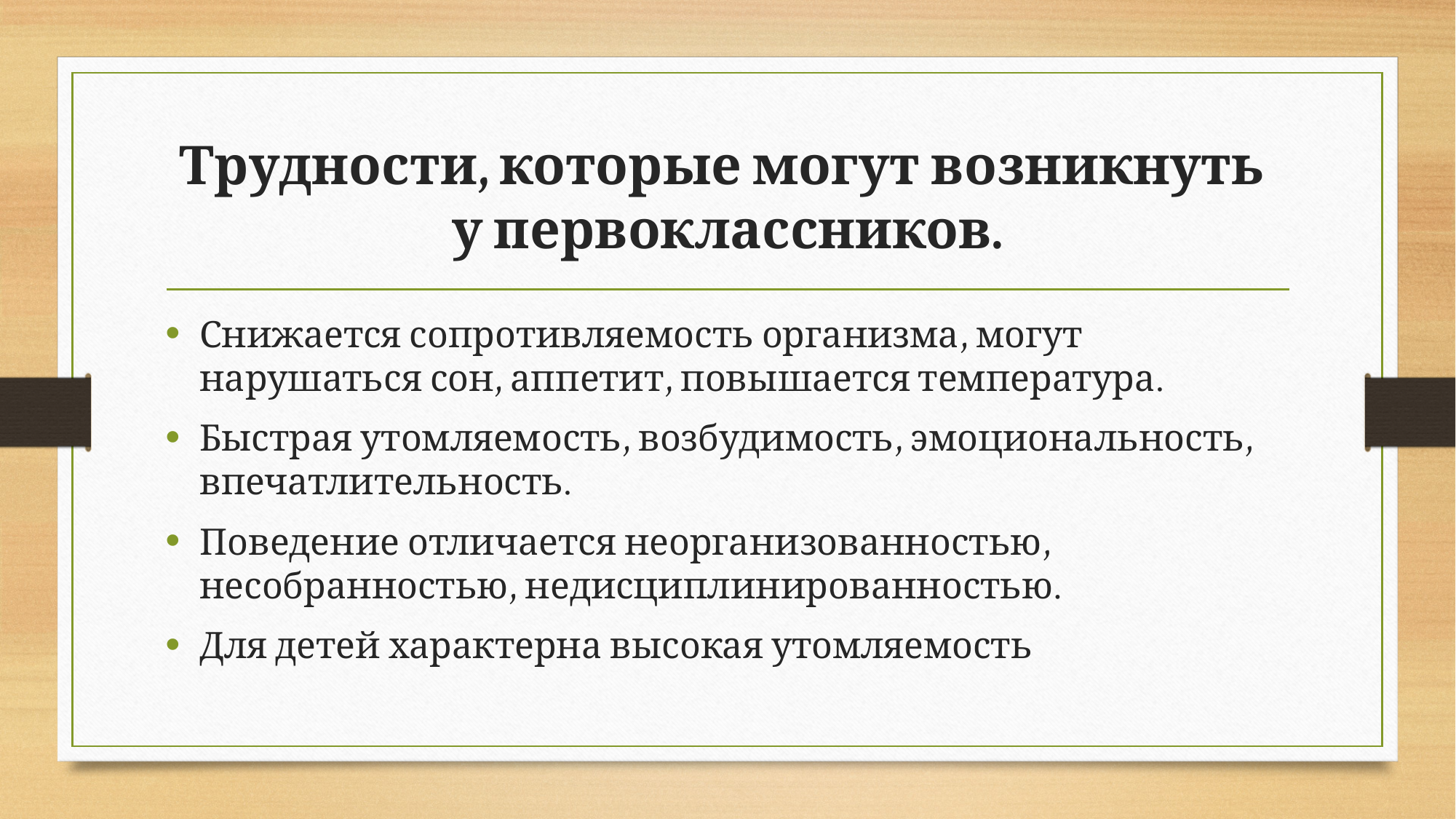

# Трудности, которые могут возникнуть у первоклассников.
Снижается сопротивляемость организма, могут нарушаться сон, аппетит, повышается температура.
Быстрая утомляемость, возбудимость, эмоциональность, впечатлительность.
Поведение отличается неорганизованностью, несобранностью, недисциплинированностью.
Для детей характерна высокая утомляемость